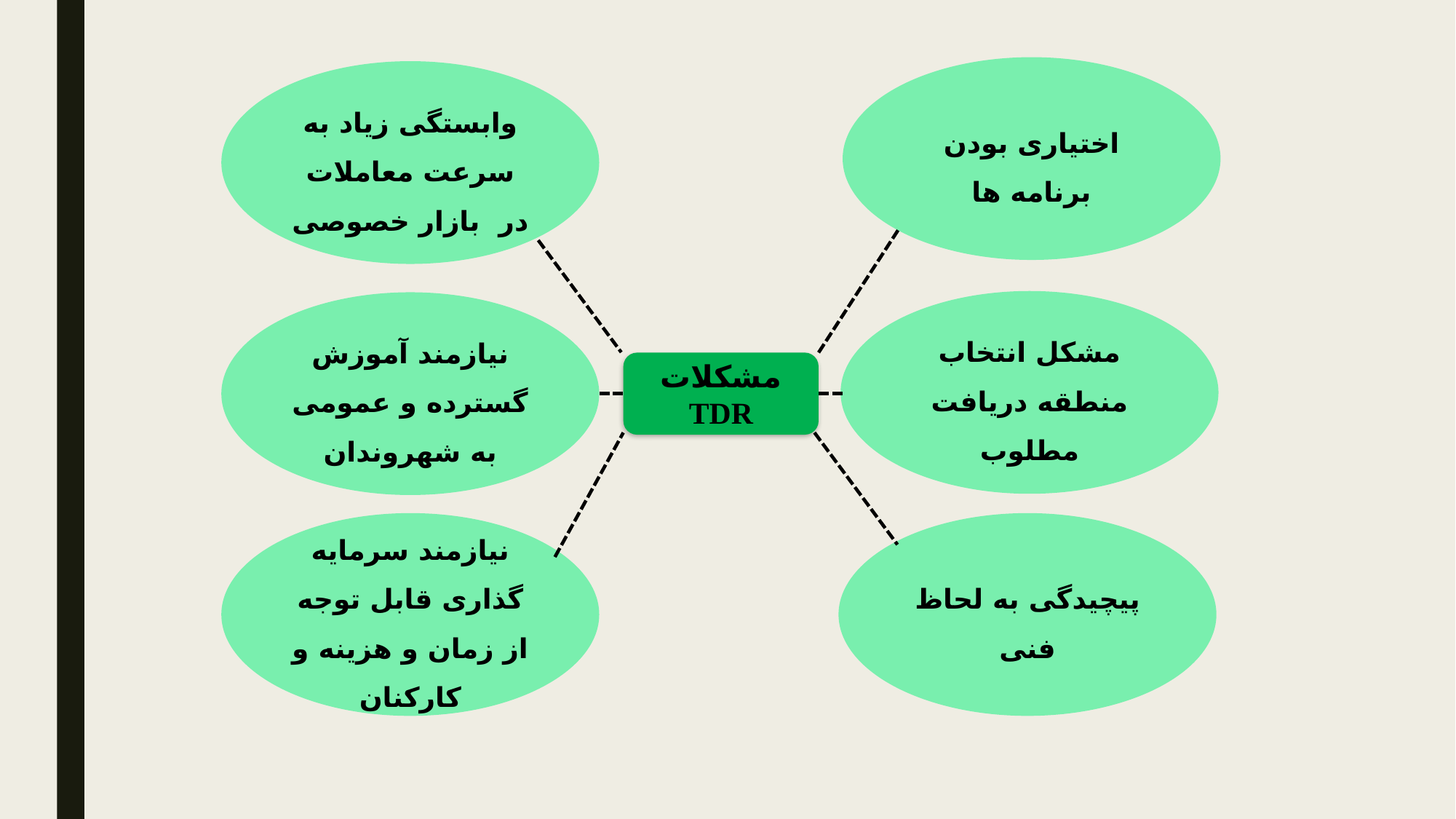

اختیاری بودن برنامه ها
وابستگی زیاد به سرعت معاملات در  بازار خصوصی
مشکل انتخاب منطقه دريافت مطلوب
نیازمند آموزش گسترده و عمومی به شهروندان
مشکلات TDR
نیازمند سرمایه گذاری قابل توجه از زمان و هزینه و کارکنان
پیچیدگی به لحاظ فنی